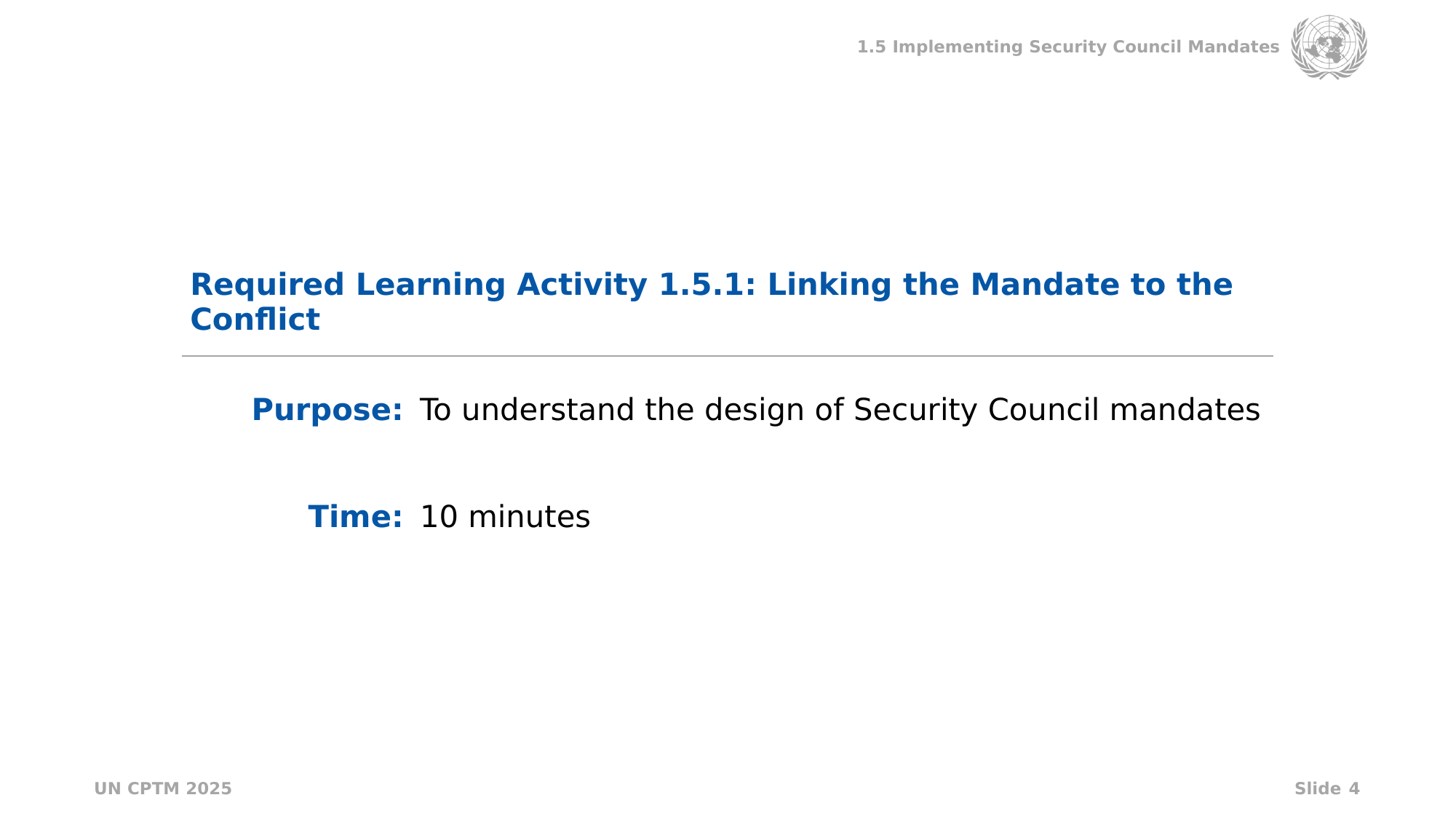

| Required Learning Activity 1.5.1: Linking the Mandate to the Conflict |  |
| --- | --- |
| Purpose: | To understand the design of Security Council mandates |
| Time: | 10 minutes |